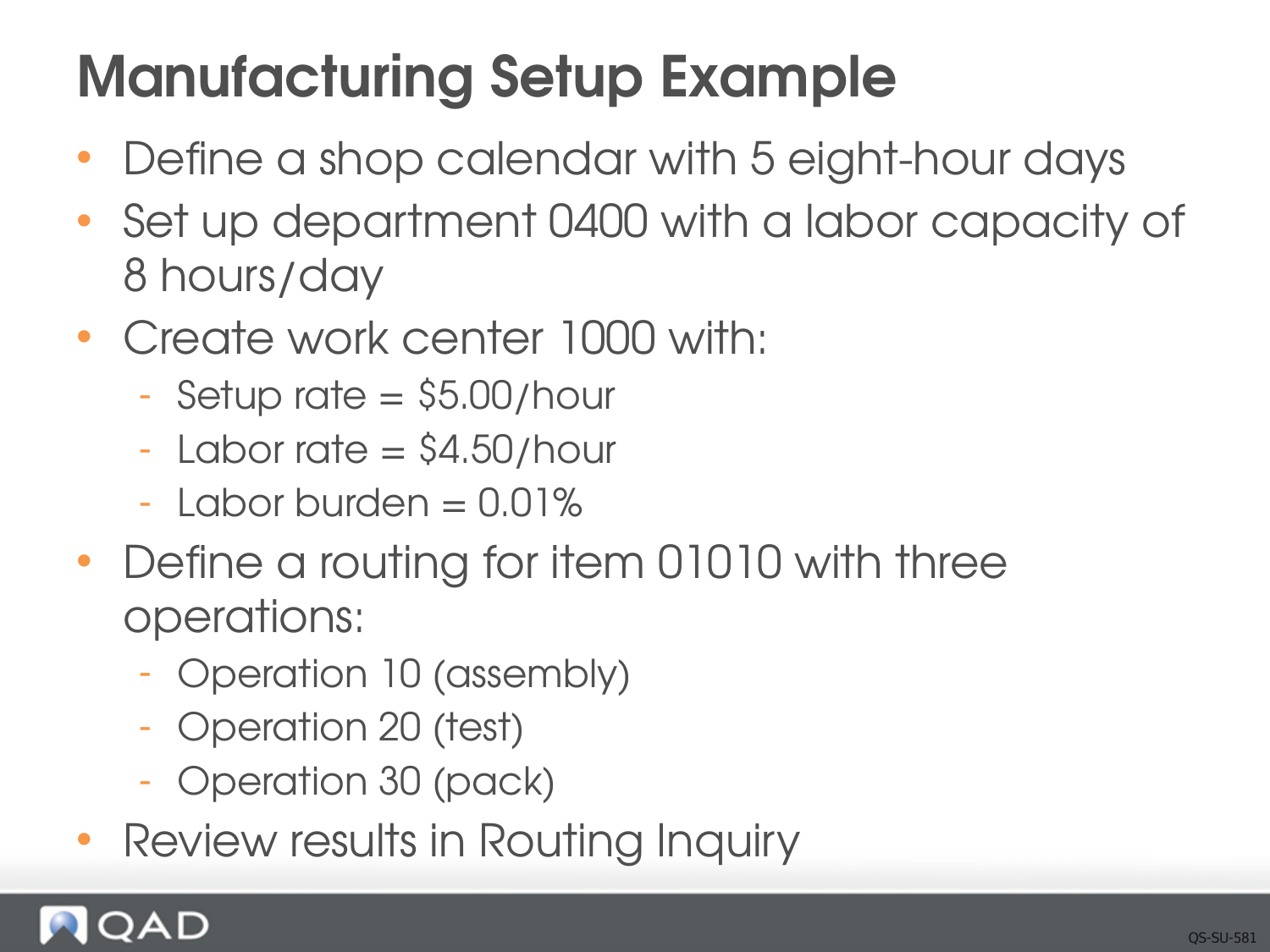

# Manufacturing Setup Example
Define a shop calendar with 5 eight-hour days
Set up department 0400 with a labor capacity of 8 hours/day
Create work center 1000 with:
Setup rate = $5.00/hour
Labor rate = $4.50/hour
Labor burden = 0.01%
Define a routing for item 01010 with three operations:
Operation 10 (assembly)
Operation 20 (test)
Operation 30 (pack)
Review results in Routing Inquiry
QS-SU-581